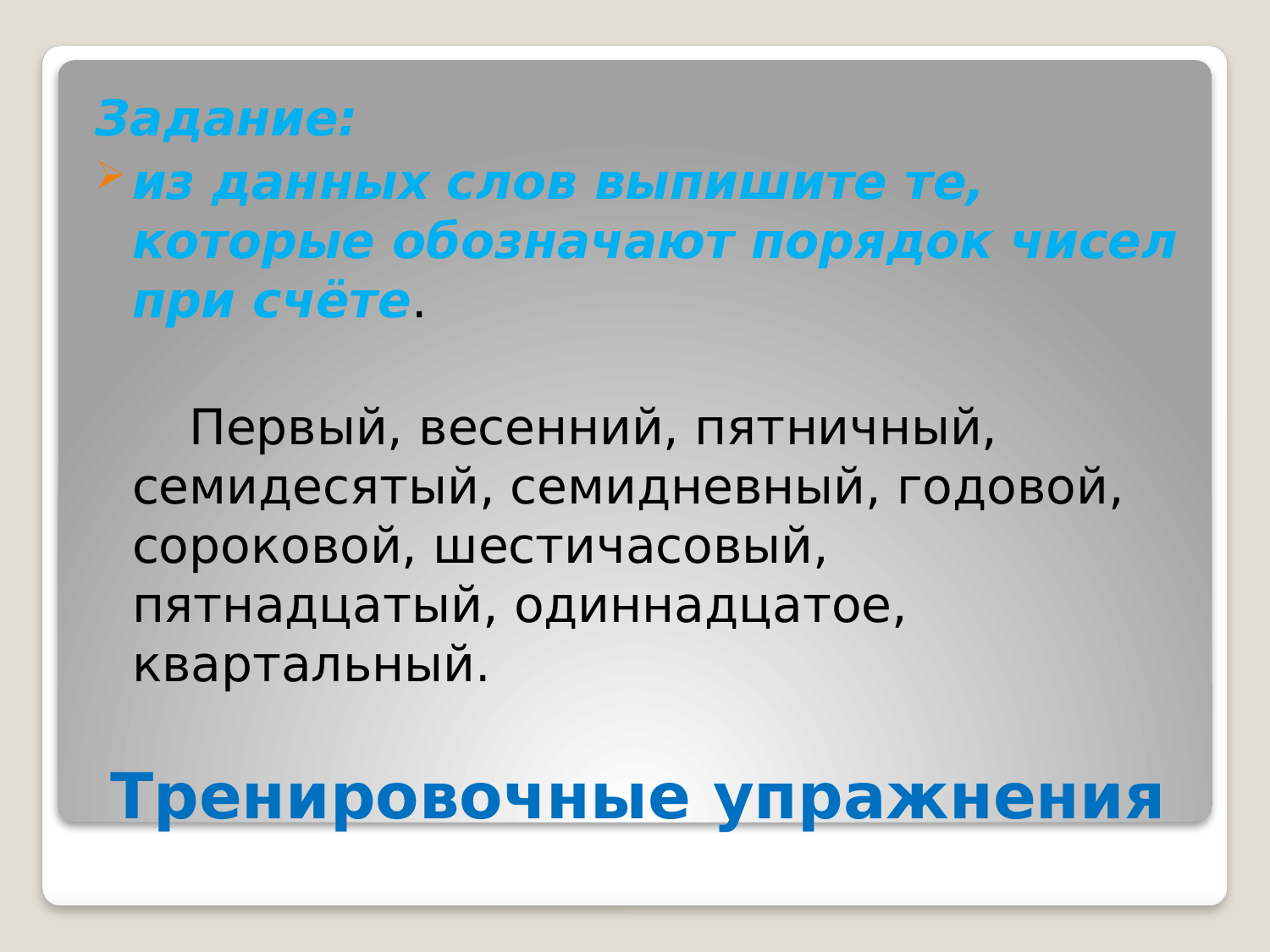

Задание:
из данных слов выпишите те, которые обозначают порядок чисел при счёте.

      Первый, весенний, пятничный, семидесятый, семидневный, годовой, сороковой, шестичасовый, пятнадцатый, одиннадцатое, квартальный.
# Тренировочные упражнения